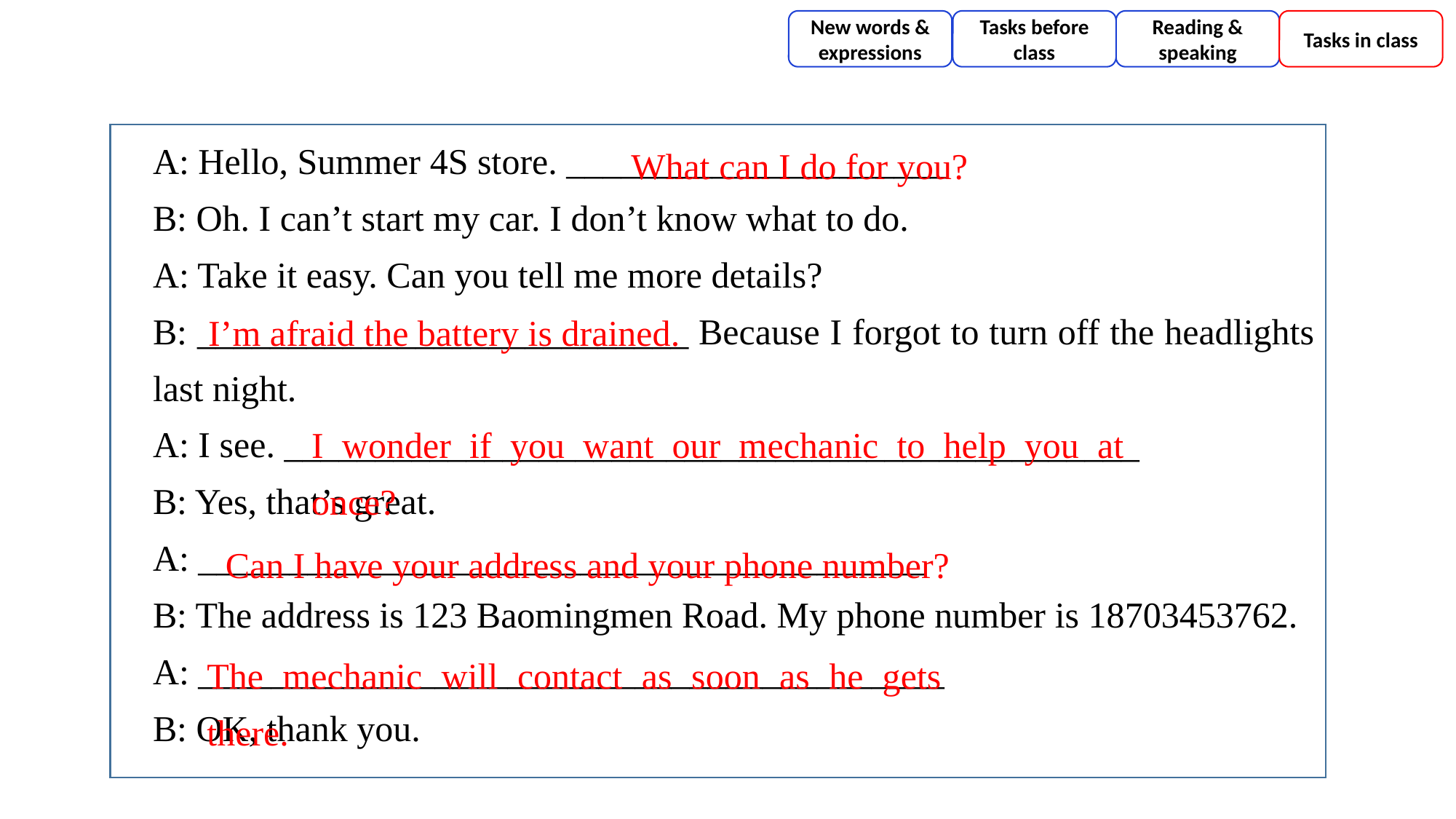

New words & expressions
Tasks before class
Reading & speaking
Tasks in class
A: Hello, Summer 4S store. _____________________
B: Oh. I can’t start my car. I don’t know what to do.
A: Take it easy. Can you tell me more details?
B: ___________________________ Because I forgot to turn off the headlights last night.
A: I see. _______________________________________________
B: Yes, that’s great.
A: ________________________________________
B: The address is 123 Baomingmen Road. My phone number is 18703453762.
A: _________________________________________
B: OK, thank you.

What can I do for you?
I’m afraid the battery is drained.
I wonder if you want our mechanic to help you at once?
Can I have your address and your phone number?
The mechanic will contact as soon as he gets there.